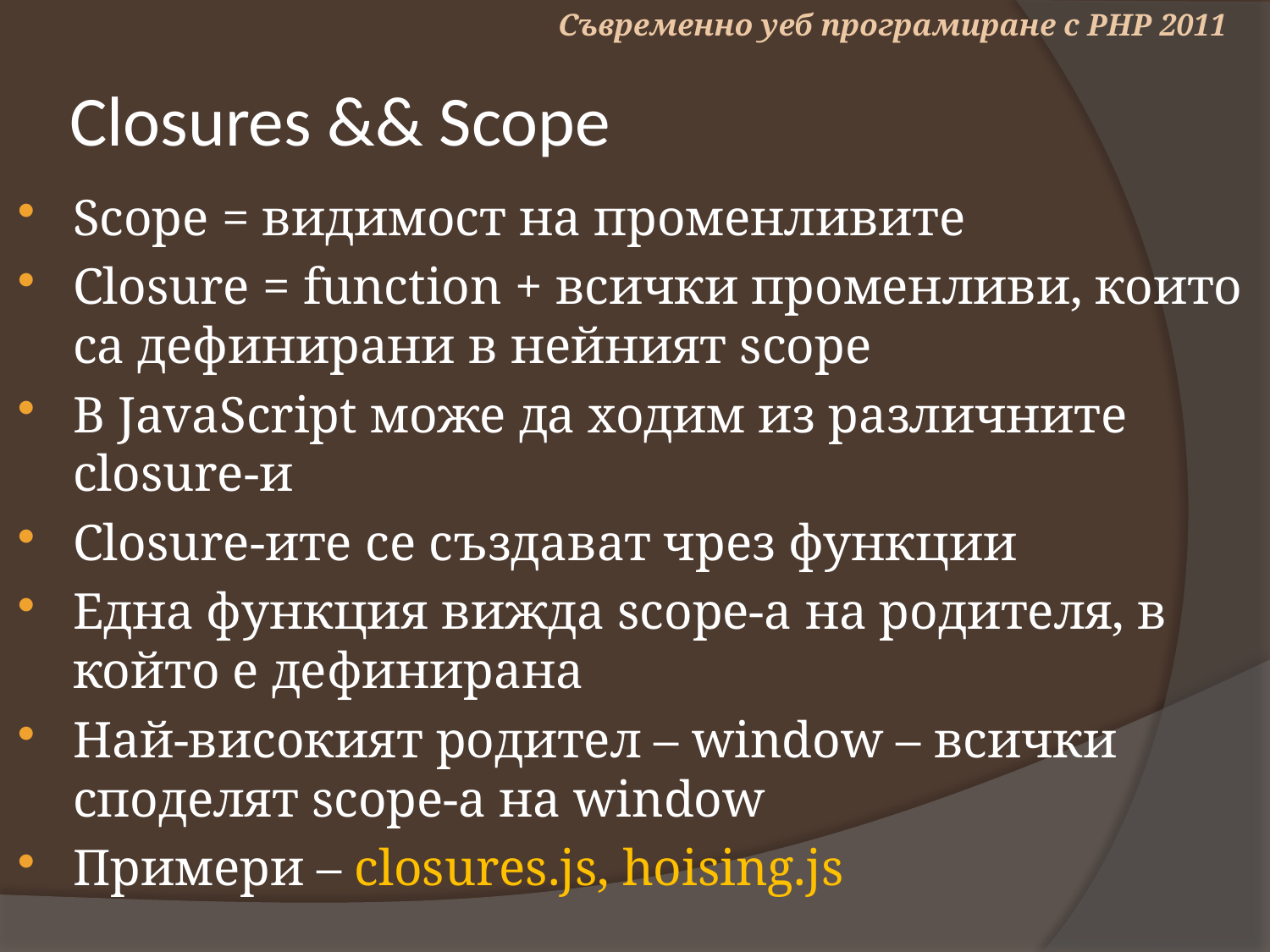

Съвременно уеб програмиране с PHP 2011
# Closures && Scope
Scope = видимост на променливите
Closure = function + всички променливи, които са дефинирани в нейният scope
В JavaScript може да ходим из различните closure-и
Closure-ите се създават чрез функции
Една функция вижда scope-a на родителя, в който е дефинирана
Най-високият родител – window – всички споделят scope-a на window
Примери – closures.js, hoising.js